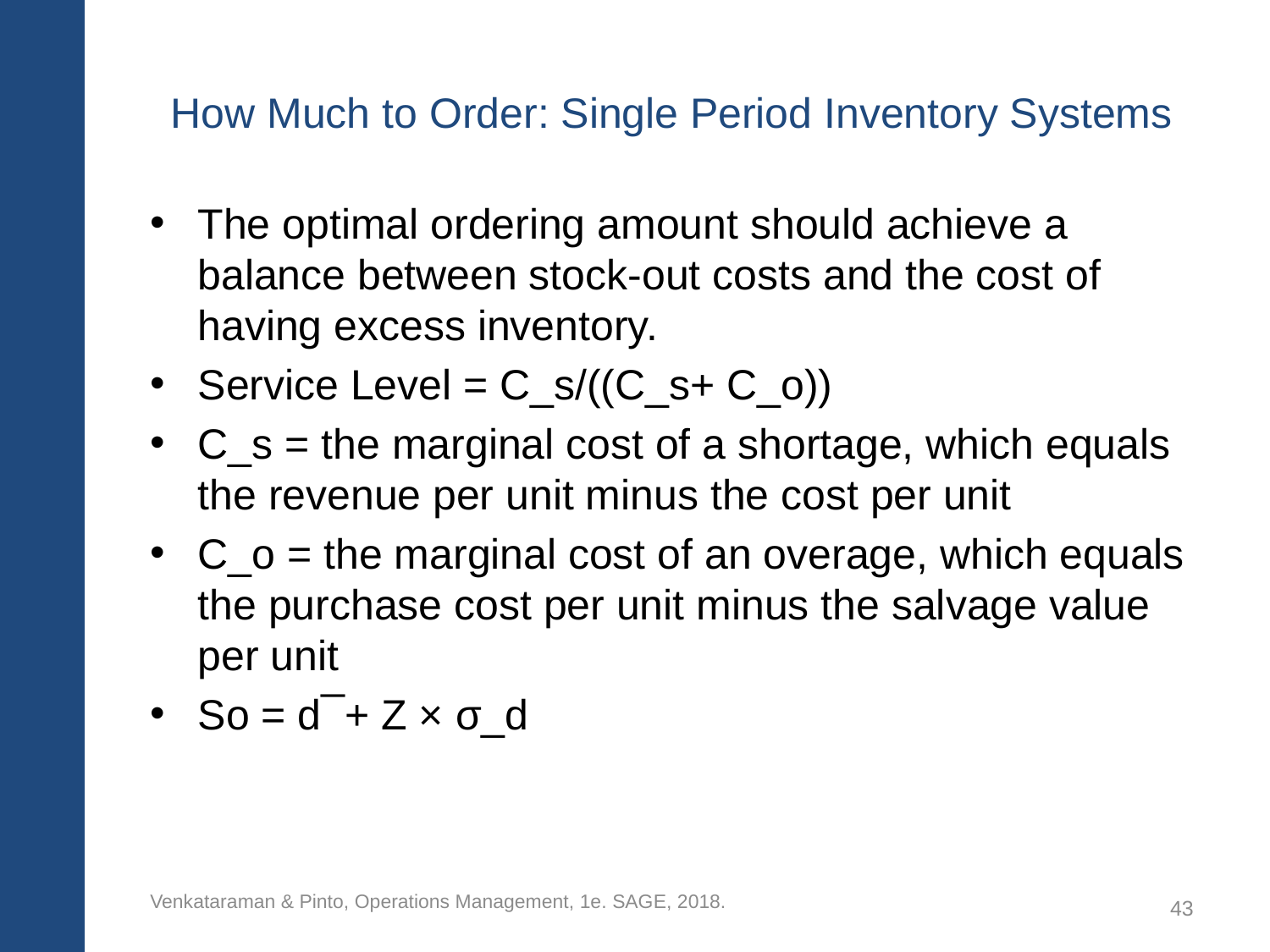

# How Much to Order: Single Period Inventory Systems
The optimal ordering amount should achieve a balance between stock-out costs and the cost of having excess inventory.
Service Level = C_s/((C_s+ C_o))
C_s = the marginal cost of a shortage, which equals the revenue per unit minus the cost per unit
C_o = the marginal cost of an overage, which equals the purchase cost per unit minus the salvage value per unit
So = d ̅ + Z × σ_d

Venkataraman & Pinto, Operations Management, 1e. SAGE, 2018.
43